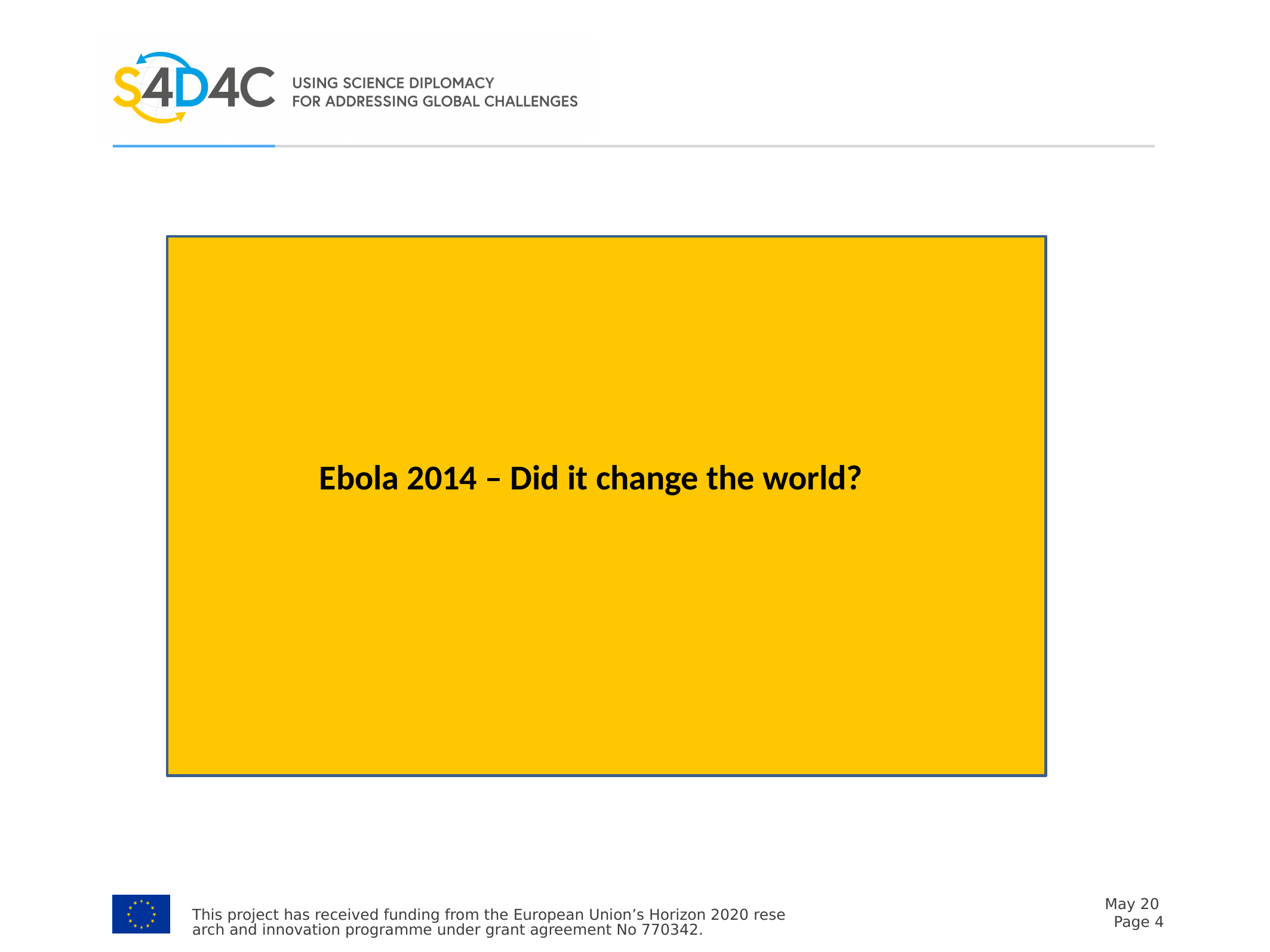

Ebola 2014 – Did it change the world?
This project has received funding from the European Union’s Horizon 2020 research and innovation programme under grant agreement No 770342.